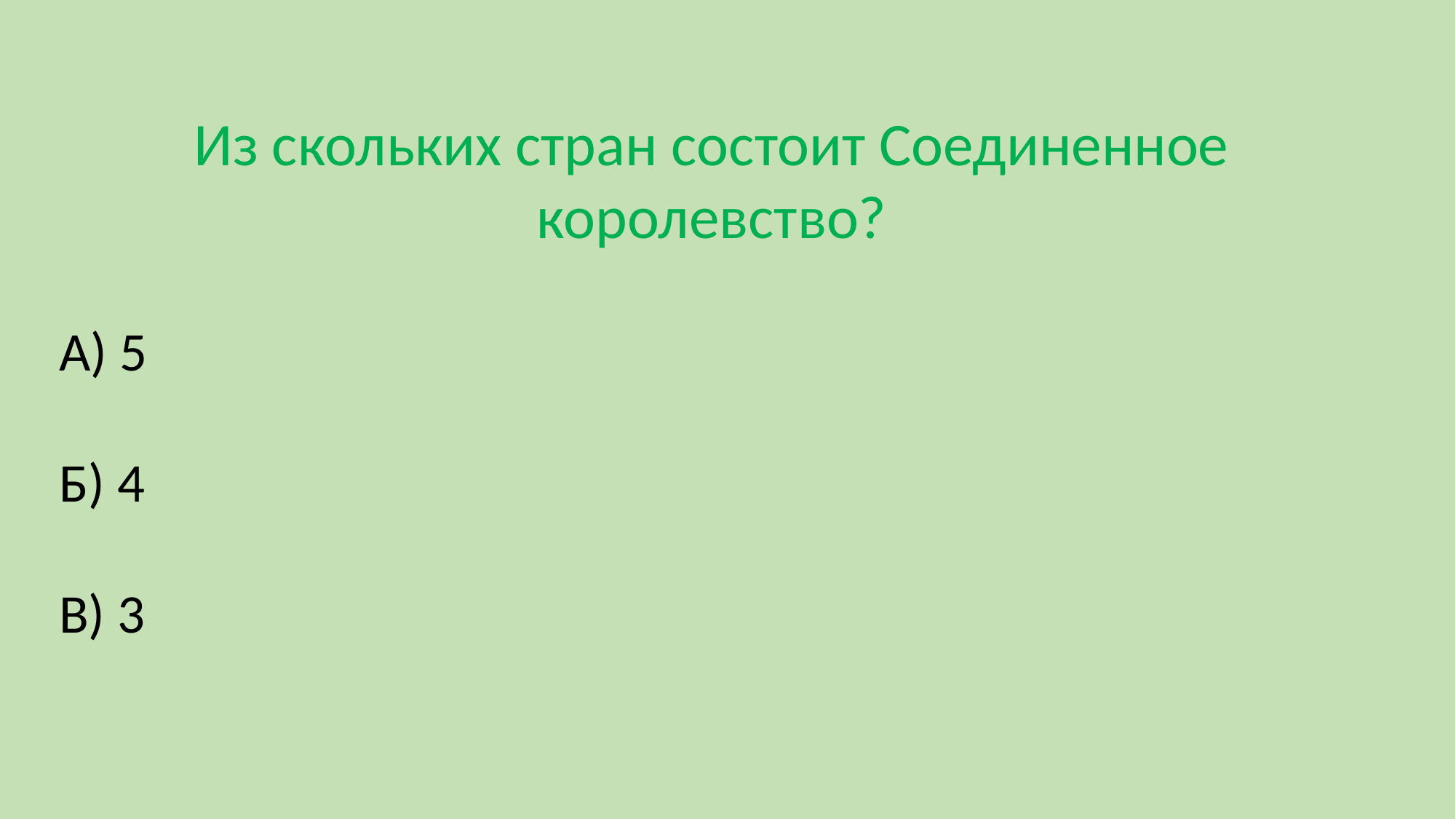

Из скольких стран состоит Соединенное королевство?

А) 5

Б) 4

В) 3